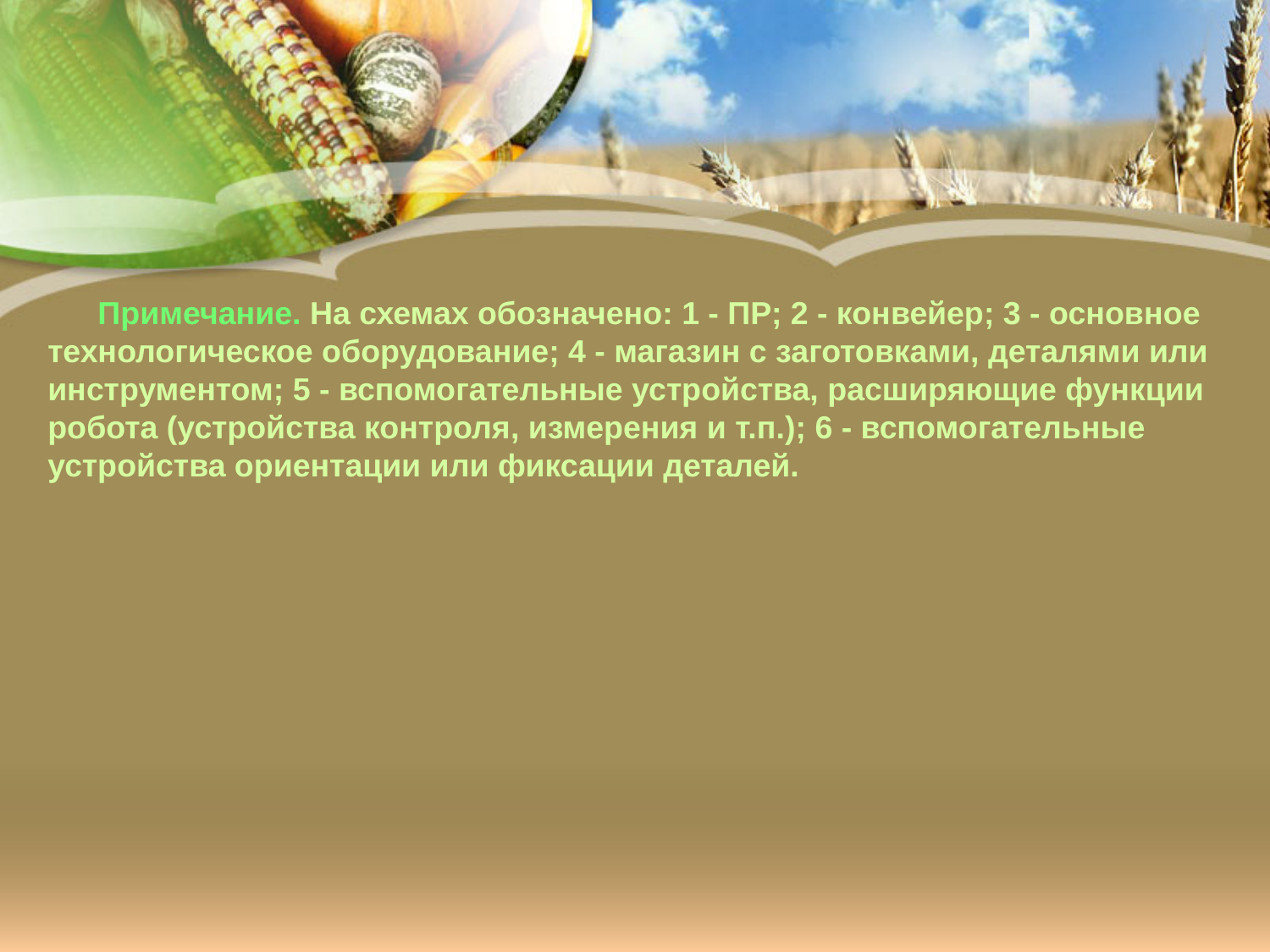

Примечание. На схемах обозначено: 1 - ПР; 2 - конвейер; 3 - основное технологическое оборудование; 4 - магазин с заготовками, деталями или инструментом; 5 - вспомогательные устройства, расширяющие функции робота (устройства контроля, измерения и т.п.); 6 - вспомогательные устройства ориентации или фиксации деталей.